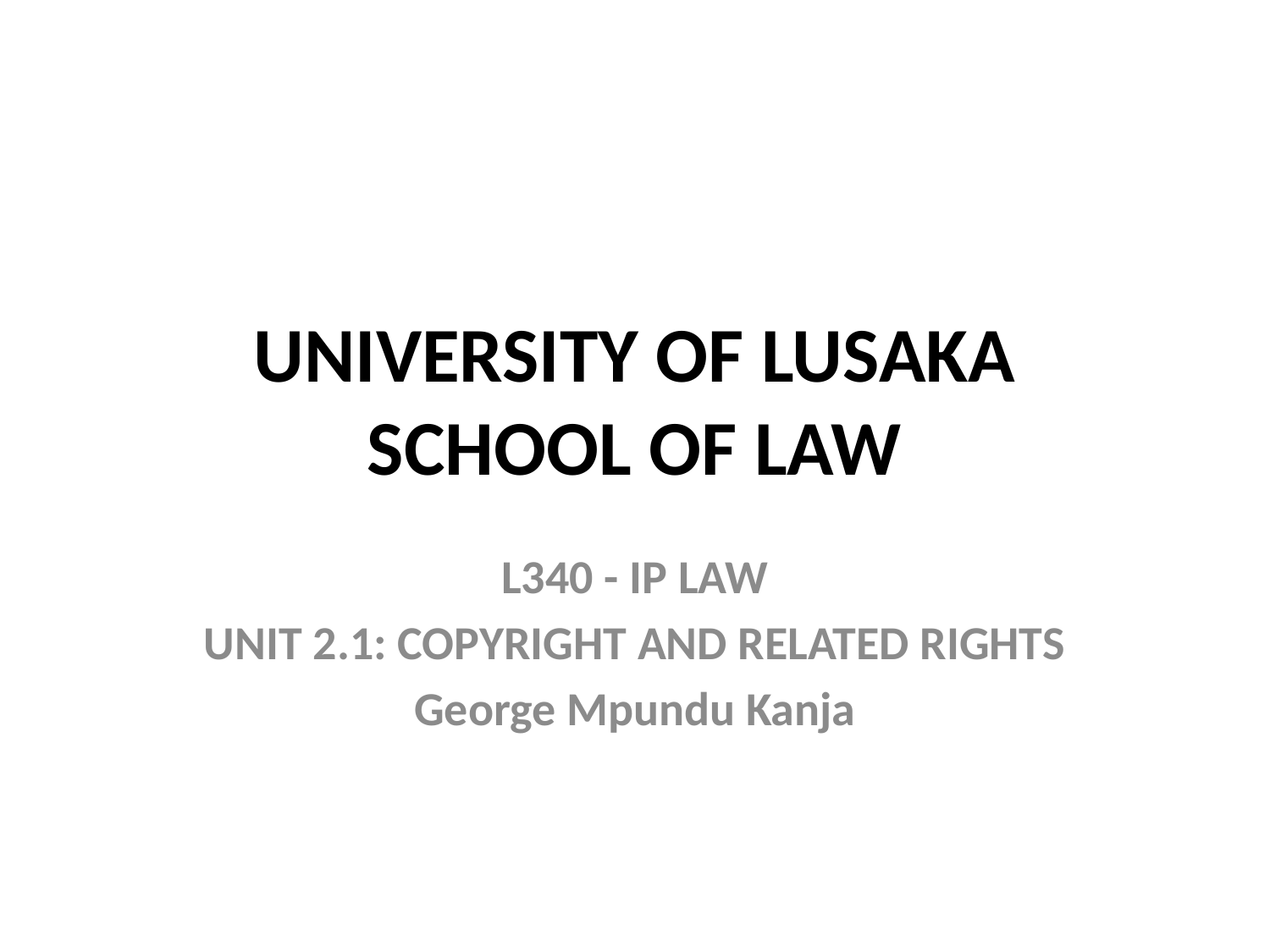

# UNIVERSITY OF LUSAKA SCHOOL OF LAW
L340 - IP LAW
UNIT 2.1: COPYRIGHT AND RELATED RIGHTS
George Mpundu Kanja